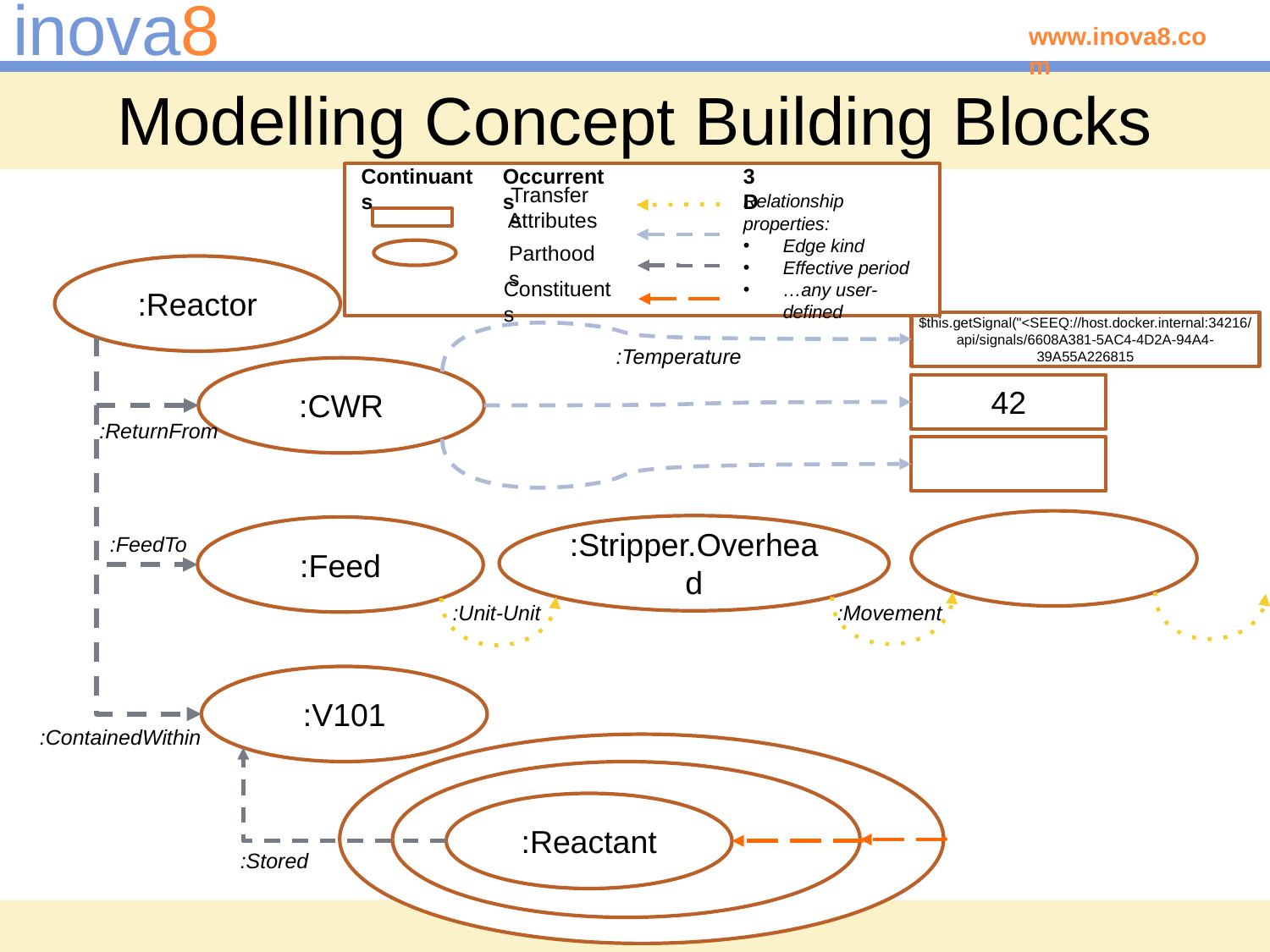

# Modelling Concept Building Blocks
Continuants

3D
Relationship properties:
Edge kind
Effective period
…any user-defined
Occurrents
Transfers
Attributes
Parthoods
Constituents

:Reactor
$this.getSignal("<SEEQ://host.docker.internal:34216/api/signals/6608A381-5AC4-4D2A-94A4-39A55A226815
:Temperature
:CWR
42
:ReturnFrom

:Stripper.Overhead
:Feed
:FeedTo
:Movement
:Unit-Unit
:V101
:ContainedWithin

:Reactant
:Stored